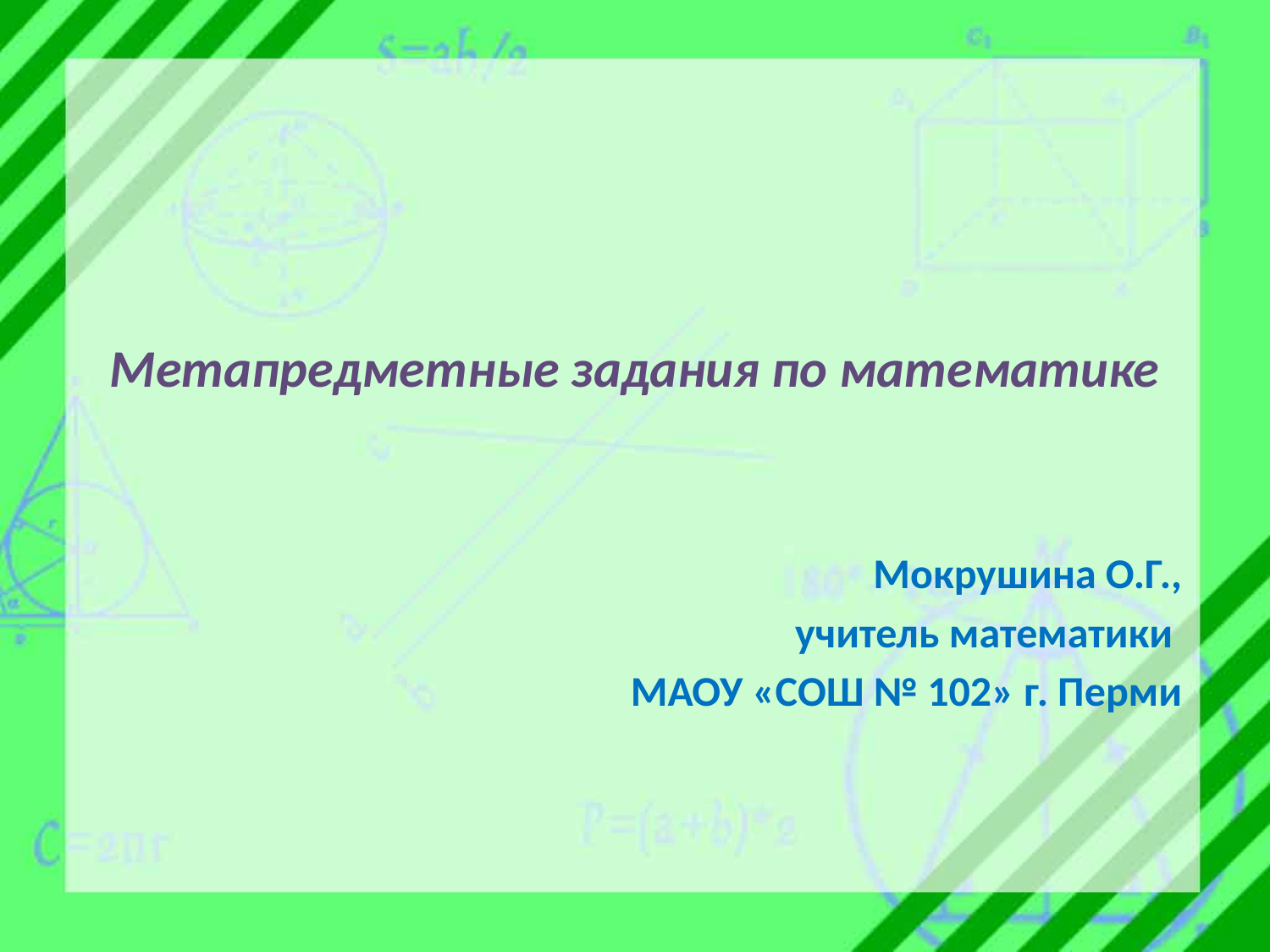

# Метапредметные задания по математике
Мокрушина О.Г.,
 учитель математики
МАОУ «СОШ № 102» г. Перми